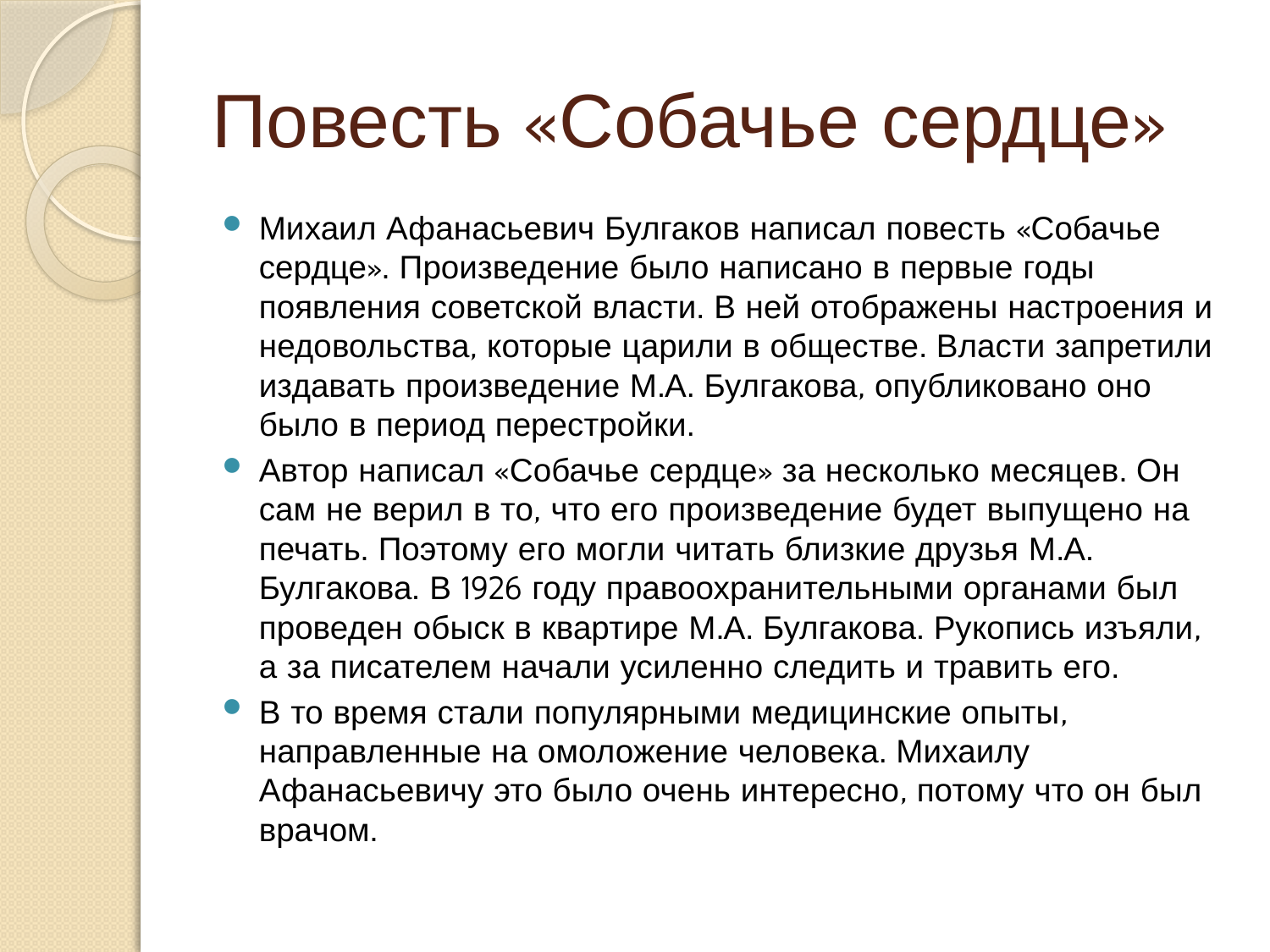

# Повесть «Собачье сердце»
Михаил Афанасьевич Булгаков написал повесть «Собачье сердце». Произведение было написано в первые годы появления советской власти. В ней отображены настроения и недовольства, которые царили в обществе. Власти запретили издавать произведение М.А. Булгакова, опубликовано оно было в период перестройки.
Автор написал «Собачье сердце» за несколько месяцев. Он сам не верил в то, что его произведение будет выпущено на печать. Поэтому его могли читать близкие друзья М.А. Булгакова. В 1926 году правоохранительными органами был проведен обыск в квартире М.А. Булгакова. Рукопись изъяли, а за писателем начали усиленно следить и травить его.
В то время стали популярными медицинские опыты, направленные на омоложение человека. Михаилу Афанасьевичу это было очень интересно, потому что он был врачом.